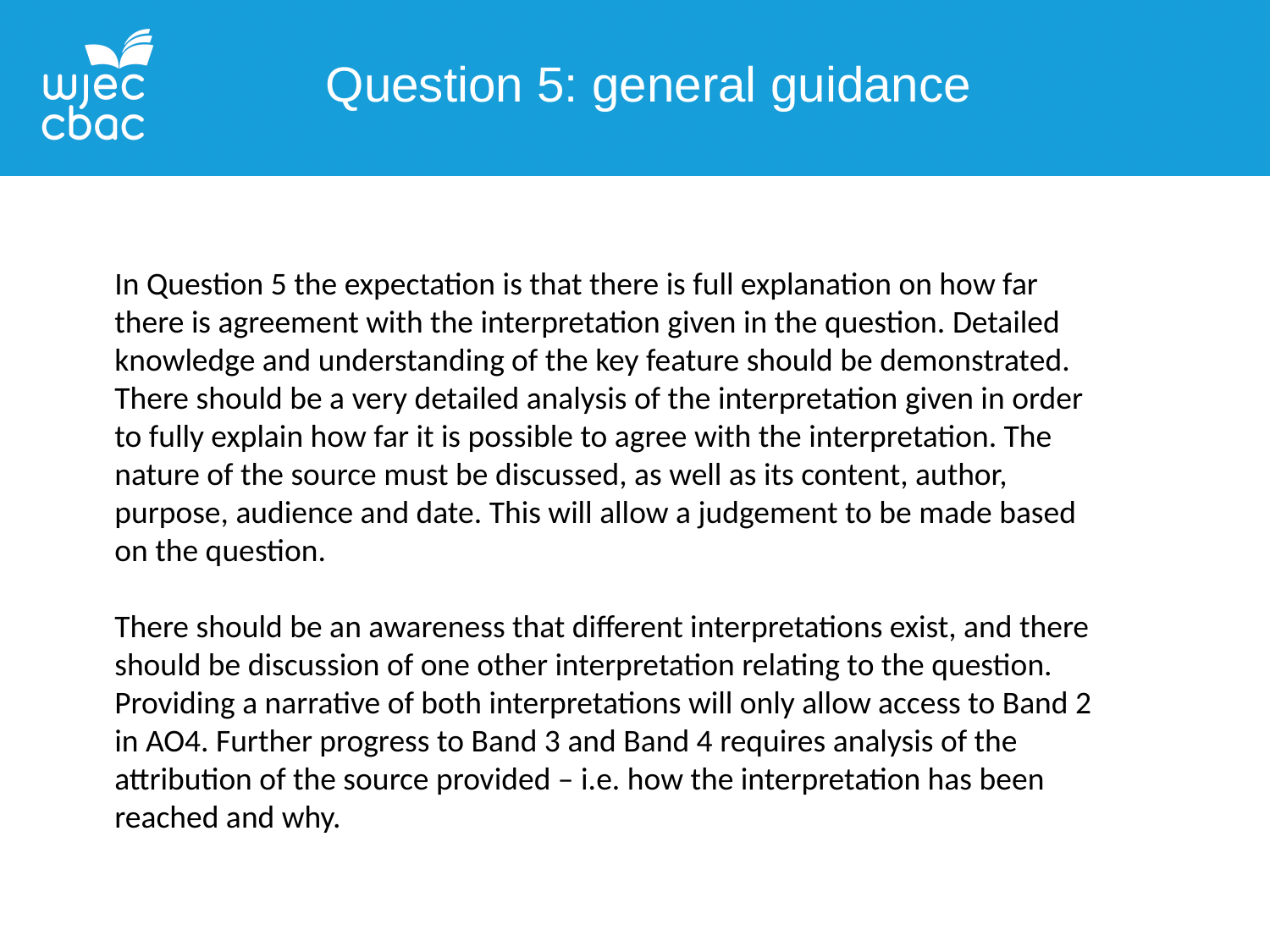

Question 5: general guidance

In Question 5 the expectation is that there is full explanation on how far there is agreement with the interpretation given in the question. Detailed knowledge and understanding of the key feature should be demonstrated. There should be a very detailed analysis of the interpretation given in order to fully explain how far it is possible to agree with the interpretation. The nature of the source must be discussed, as well as its content, author, purpose, audience and date. This will allow a judgement to be made based on the question.

There should be an awareness that different interpretations exist, and there should be discussion of one other interpretation relating to the question. Providing a narrative of both interpretations will only allow access to Band 2 in AO4. Further progress to Band 3 and Band 4 requires analysis of the attribution of the source provided – i.e. how the interpretation has been reached and why.